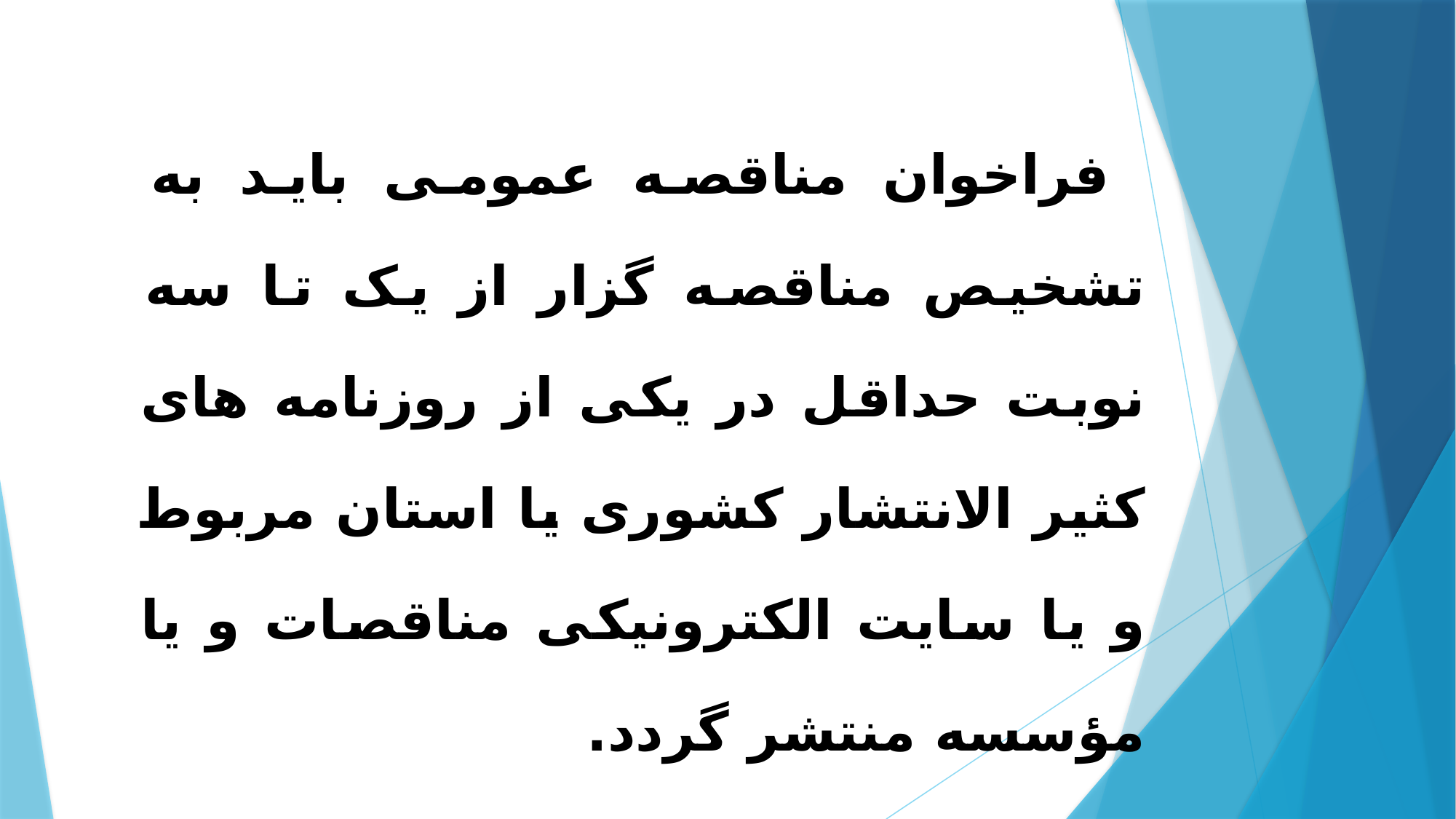

فراخوان مناقصه عمومی باید به تشخیص مناقصه گزار از یک تا سه نوبت حداقل در یکی از روزنامه های کثیر الانتشار کشوری یا استان مربوط و یا سایت الکترونیکی مناقصات و یا مؤسسه منتشر گردد.

(بند ب ماده 63 آئین نامه مالی و معاملاتی)